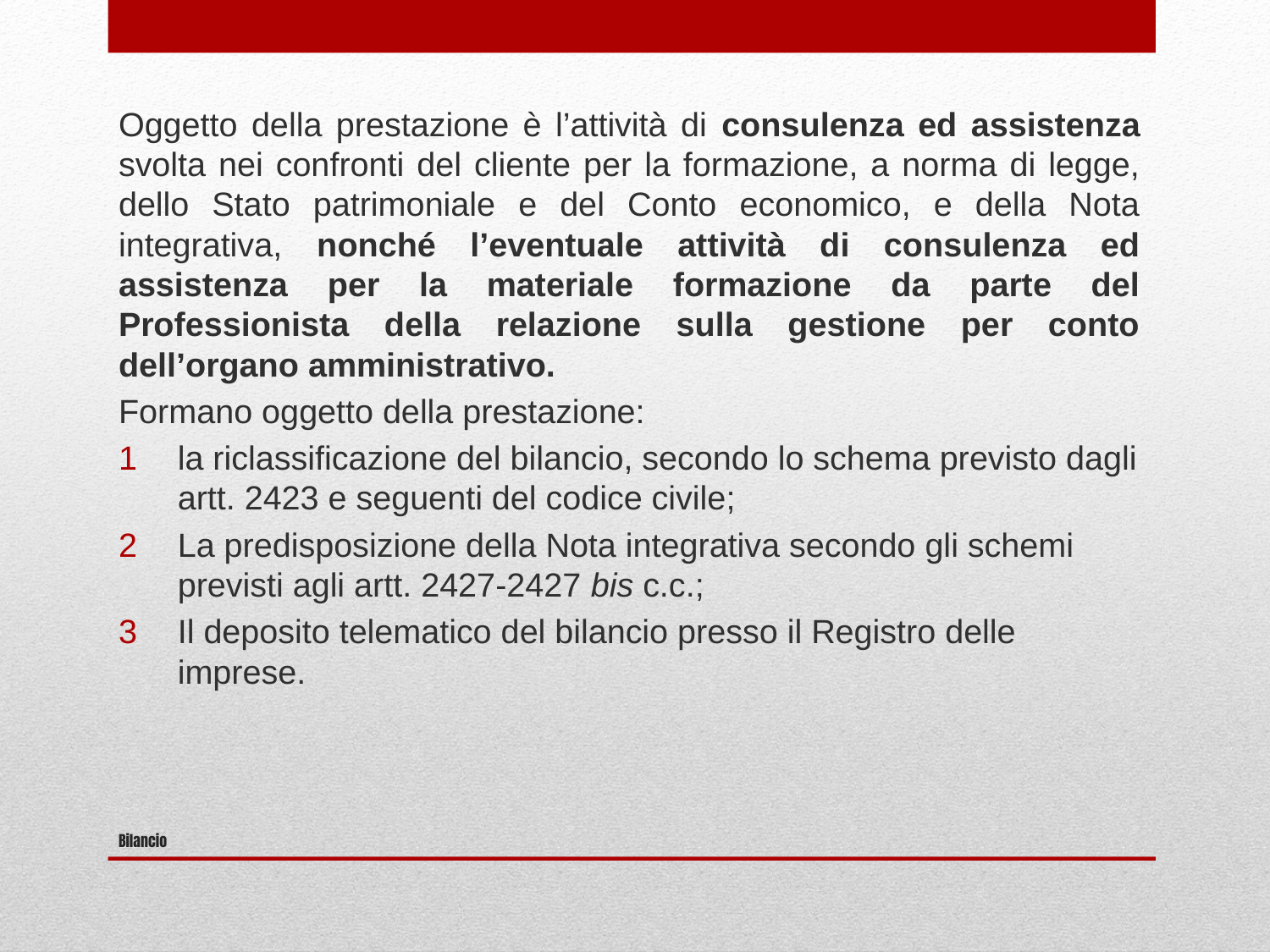

Oggetto della prestazione è l’attività di consulenza ed assistenza svolta nei confronti del cliente per la formazione, a norma di legge, dello Stato patrimoniale e del Conto economico, e della Nota integrativa, nonché l’eventuale attività di consulenza ed assistenza per la materiale formazione da parte del Professionista della relazione sulla gestione per conto dell’organo amministrativo.
Formano oggetto della prestazione:
la riclassificazione del bilancio, secondo lo schema previsto dagli artt. 2423 e seguenti del codice civile;
La predisposizione della Nota integrativa secondo gli schemi previsti agli artt. 2427-2427 bis c.c.;
Il deposito telematico del bilancio presso il Registro delle imprese.
# Bilancio